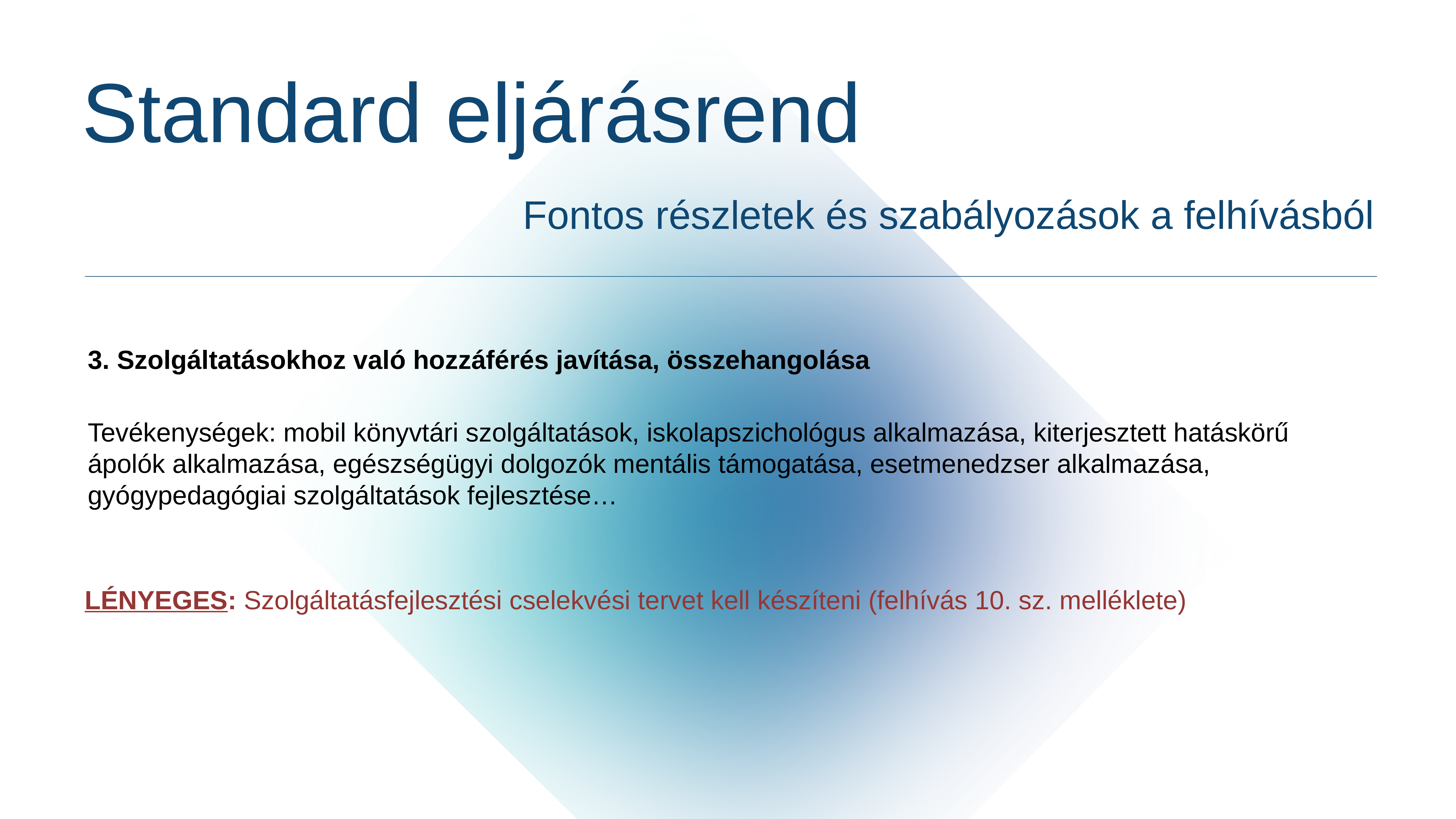

Standard eljárásrend

Fontos részletek és szabályozások a felhívásból

3. Szolgáltatásokhoz való hozzáférés javítása, összehangolása
Tevékenységek: mobil könyvtári szolgáltatások, iskolapszichológus alkalmazása, kiterjesztett hatáskörű ápolók alkalmazása, egészségügyi dolgozók mentális támogatása, esetmenedzser alkalmazása, gyógypedagógiai szolgáltatások fejlesztése…
LÉNYEGES: Szolgáltatásfejlesztési cselekvési tervet kell készíteni (felhívás 10. sz. melléklete)